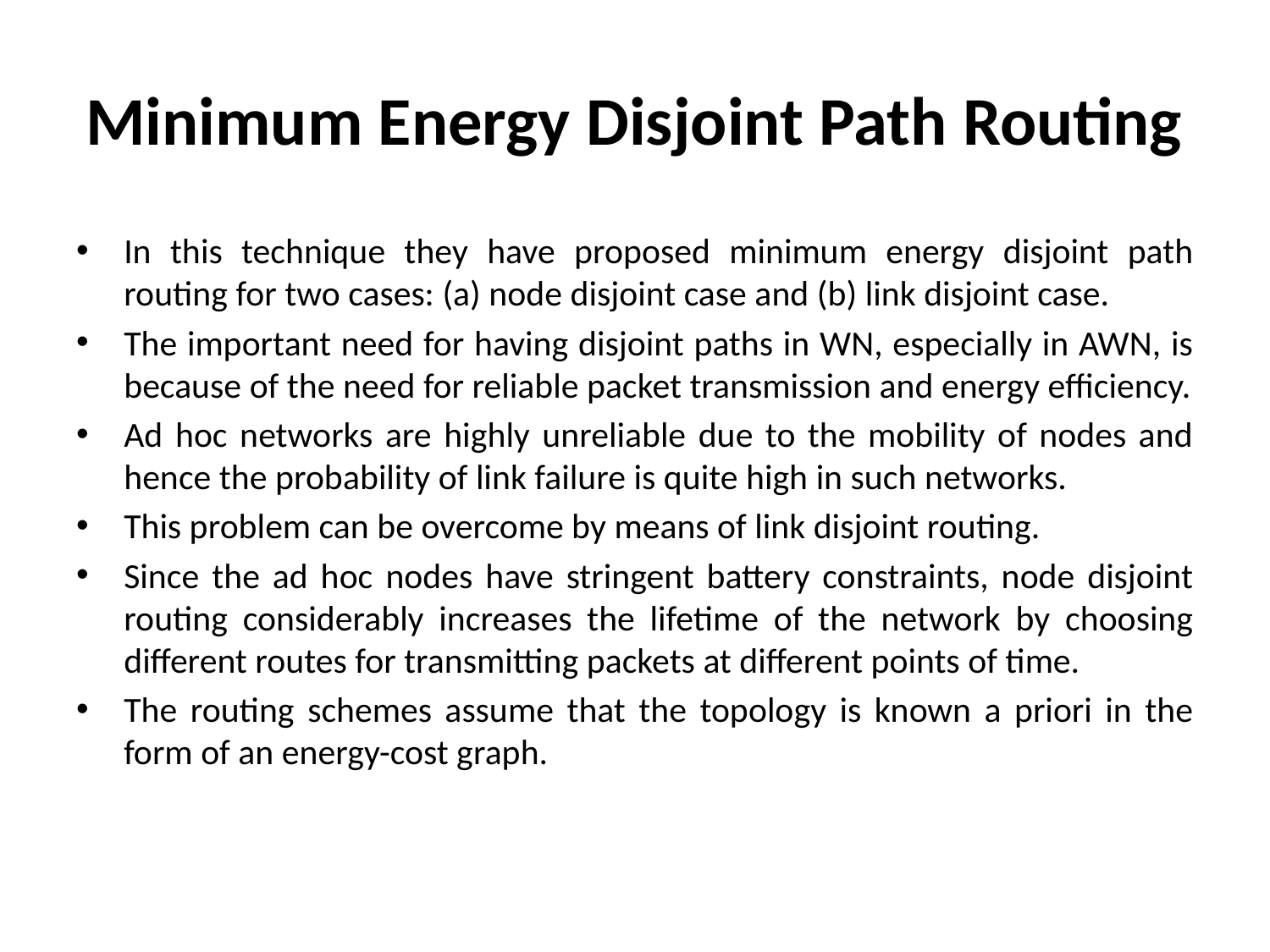

# Minimum Energy Disjoint Path Routing
In this technique they have proposed minimum energy disjoint path routing for two cases: (a) node disjoint case and (b) link disjoint case.
The important need for having disjoint paths in WN, especially in AWN, is because of the need for reliable packet transmission and energy efficiency.
Ad hoc networks are highly unreliable due to the mobility of nodes and hence the probability of link failure is quite high in such networks.
This problem can be overcome by means of link disjoint routing.
Since the ad hoc nodes have stringent battery constraints, node disjoint routing considerably increases the lifetime of the network by choosing different routes for transmitting packets at different points of time.
The routing schemes assume that the topology is known a priori in the form of an energy-cost graph.